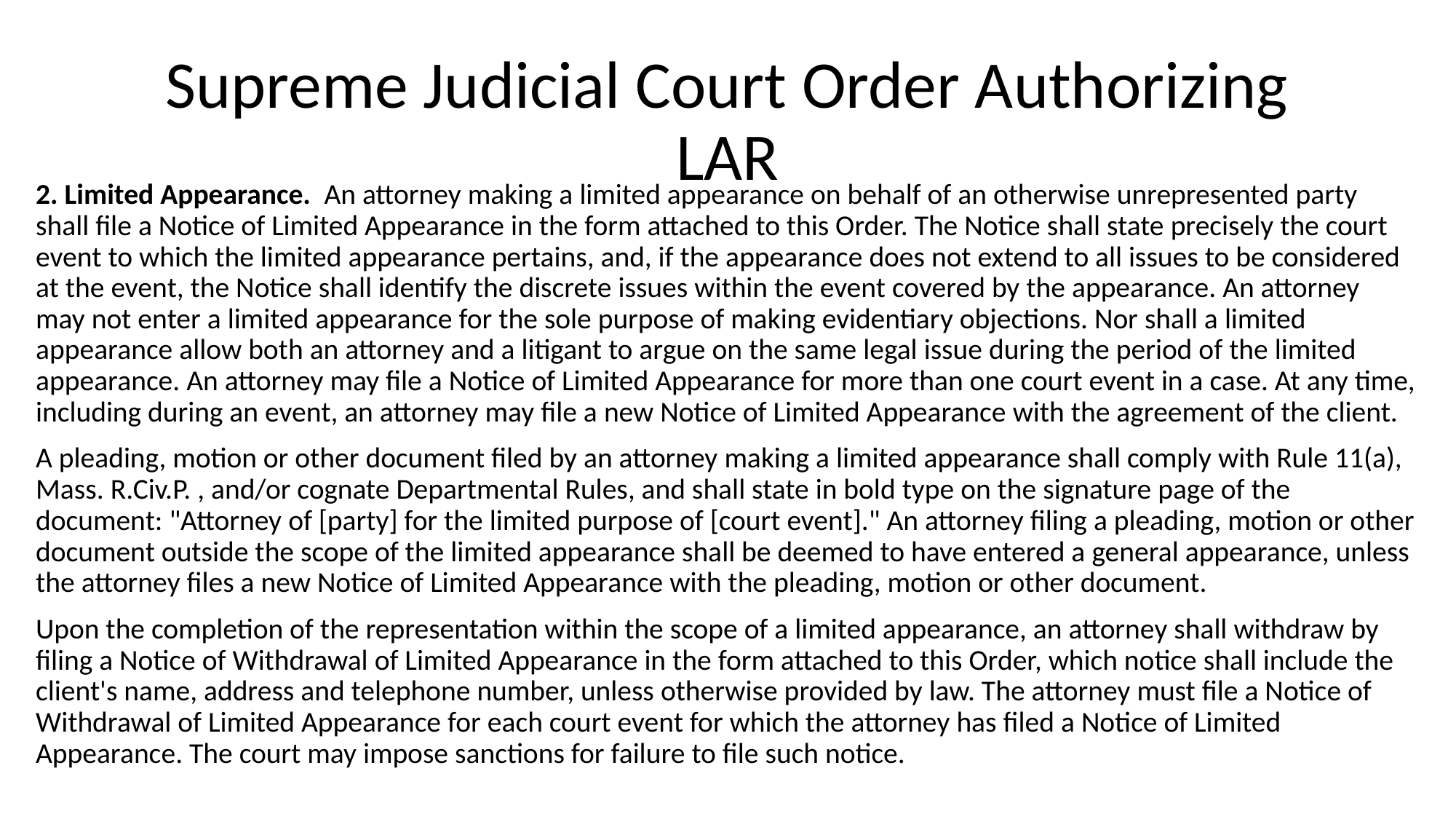

# Supreme Judicial Court Order Authorizing LAR
2. Limited Appearance.  An attorney making a limited appearance on behalf of an otherwise unrepresented party shall file a Notice of Limited Appearance in the form attached to this Order. The Notice shall state precisely the court event to which the limited appearance pertains, and, if the appearance does not extend to all issues to be considered at the event, the Notice shall identify the discrete issues within the event covered by the appearance. An attorney may not enter a limited appearance for the sole purpose of making evidentiary objections. Nor shall a limited appearance allow both an attorney and a litigant to argue on the same legal issue during the period of the limited appearance. An attorney may file a Notice of Limited Appearance for more than one court event in a case. At any time, including during an event, an attorney may file a new Notice of Limited Appearance with the agreement of the client.
A pleading, motion or other document filed by an attorney making a limited appearance shall comply with Rule 11(a), Mass. R.Civ.P. , and/or cognate Departmental Rules, and shall state in bold type on the signature page of the document: "Attorney of [party] for the limited purpose of [court event]." An attorney filing a pleading, motion or other document outside the scope of the limited appearance shall be deemed to have entered a general appearance, unless the attorney files a new Notice of Limited Appearance with the pleading, motion or other document.
Upon the completion of the representation within the scope of a limited appearance, an attorney shall withdraw by filing a Notice of Withdrawal of Limited Appearance in the form attached to this Order, which notice shall include the client's name, address and telephone number, unless otherwise provided by law. The attorney must file a Notice of Withdrawal of Limited Appearance for each court event for which the attorney has filed a Notice of Limited Appearance. The court may impose sanctions for failure to file such notice.